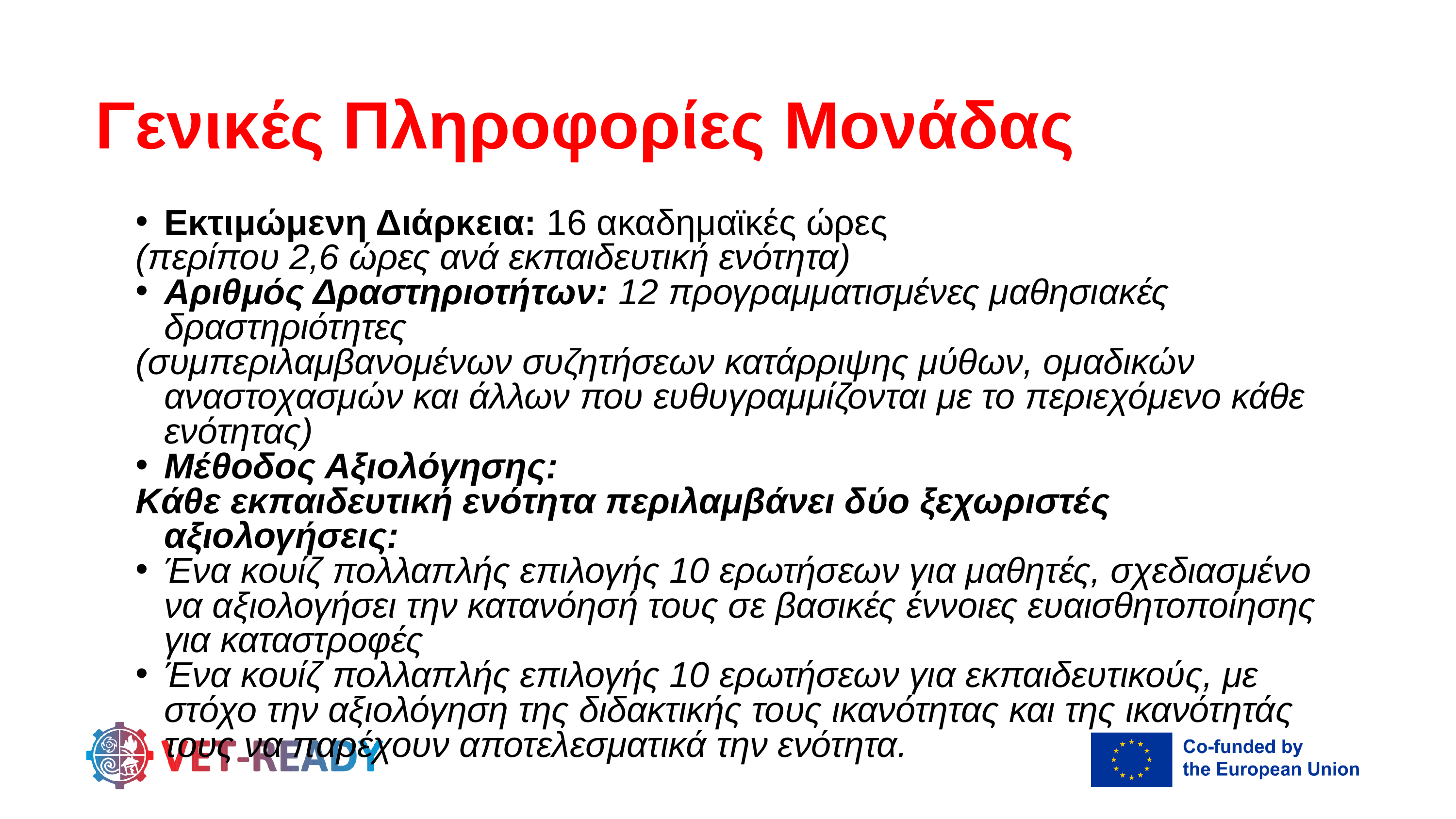

Γενικές Πληροφορίες Μονάδας
Εκτιμώμενη Διάρκεια: 16 ακαδημαϊκές ώρες
(περίπου 2,6 ώρες ανά εκπαιδευτική ενότητα)
Αριθμός Δραστηριοτήτων: 12 προγραμματισμένες μαθησιακές δραστηριότητες
(συμπεριλαμβανομένων συζητήσεων κατάρριψης μύθων, ομαδικών αναστοχασμών και άλλων που ευθυγραμμίζονται με το περιεχόμενο κάθε ενότητας)
Μέθοδος Αξιολόγησης:
Κάθε εκπαιδευτική ενότητα περιλαμβάνει δύο ξεχωριστές αξιολογήσεις:
Ένα κουίζ πολλαπλής επιλογής 10 ερωτήσεων για μαθητές, σχεδιασμένο να αξιολογήσει την κατανόησή τους σε βασικές έννοιες ευαισθητοποίησης για καταστροφές
Ένα κουίζ πολλαπλής επιλογής 10 ερωτήσεων για εκπαιδευτικούς, με στόχο την αξιολόγηση της διδακτικής τους ικανότητας και της ικανότητάς τους να παρέχουν αποτελεσματικά την ενότητα.